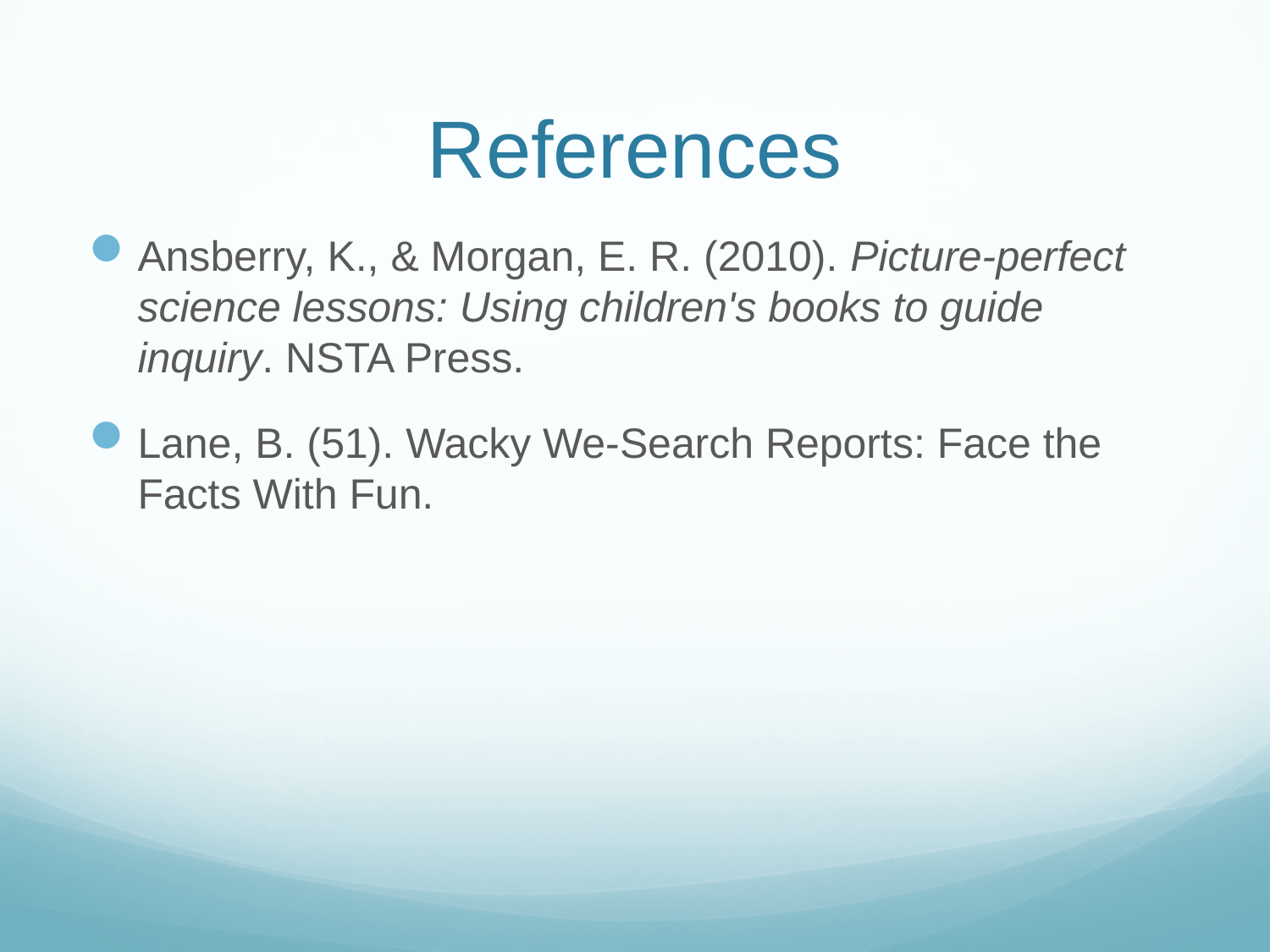

# References
Ansberry, K., & Morgan, E. R. (2010). Picture-perfect science lessons: Using children's books to guide inquiry. NSTA Press.
Lane, B. (51). Wacky We-Search Reports: Face the Facts With Fun.